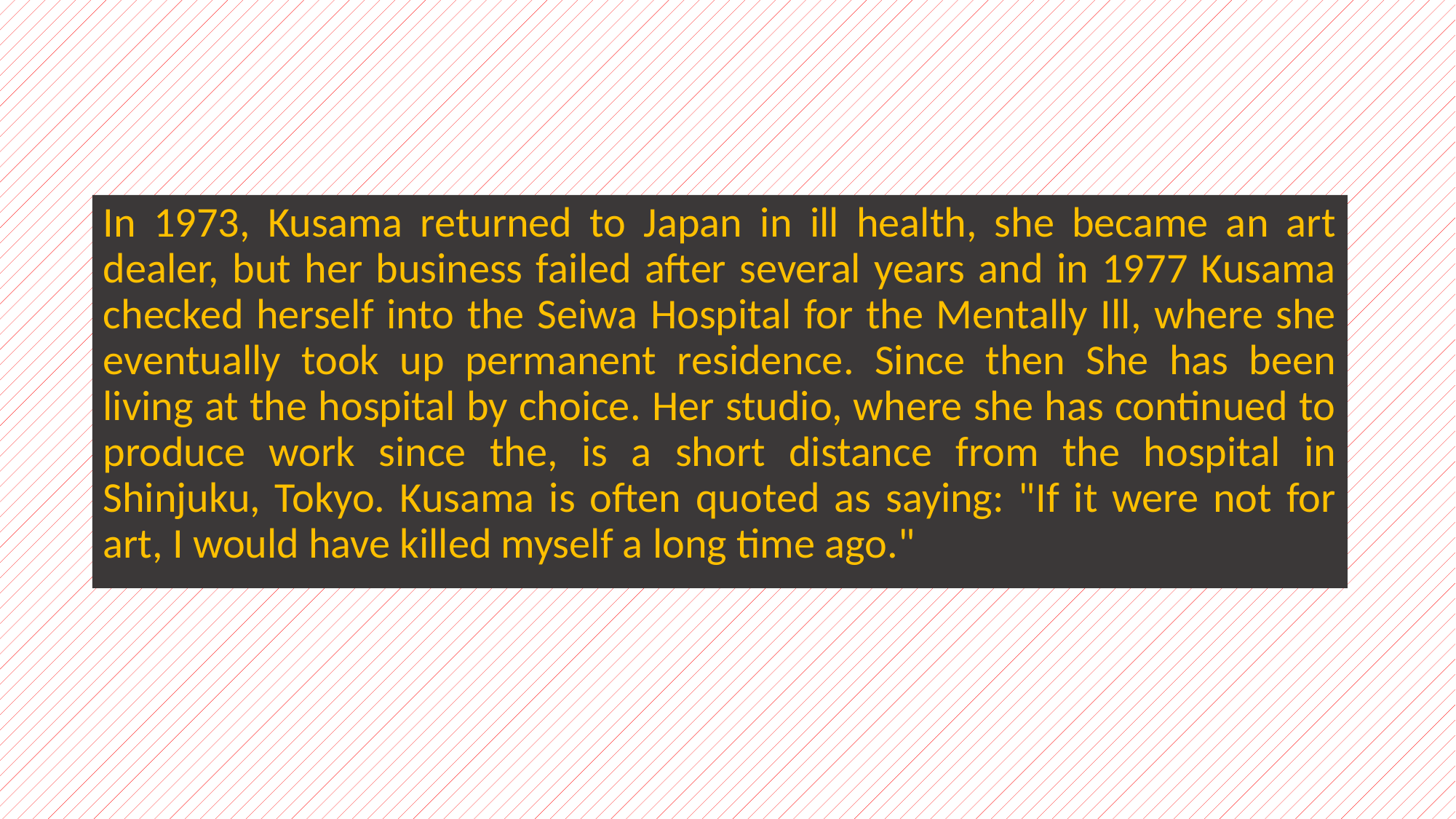

In 1973, Kusama returned to Japan in ill health, she became an art dealer, but her business failed after several years and in 1977 Kusama checked herself into the Seiwa Hospital for the Mentally Ill, where she eventually took up permanent residence. Since then She has been living at the hospital by choice. Her studio, where she has continued to produce work since the, is a short distance from the hospital in Shinjuku, Tokyo. Kusama is often quoted as saying: "If it were not for art, I would have killed myself a long time ago."